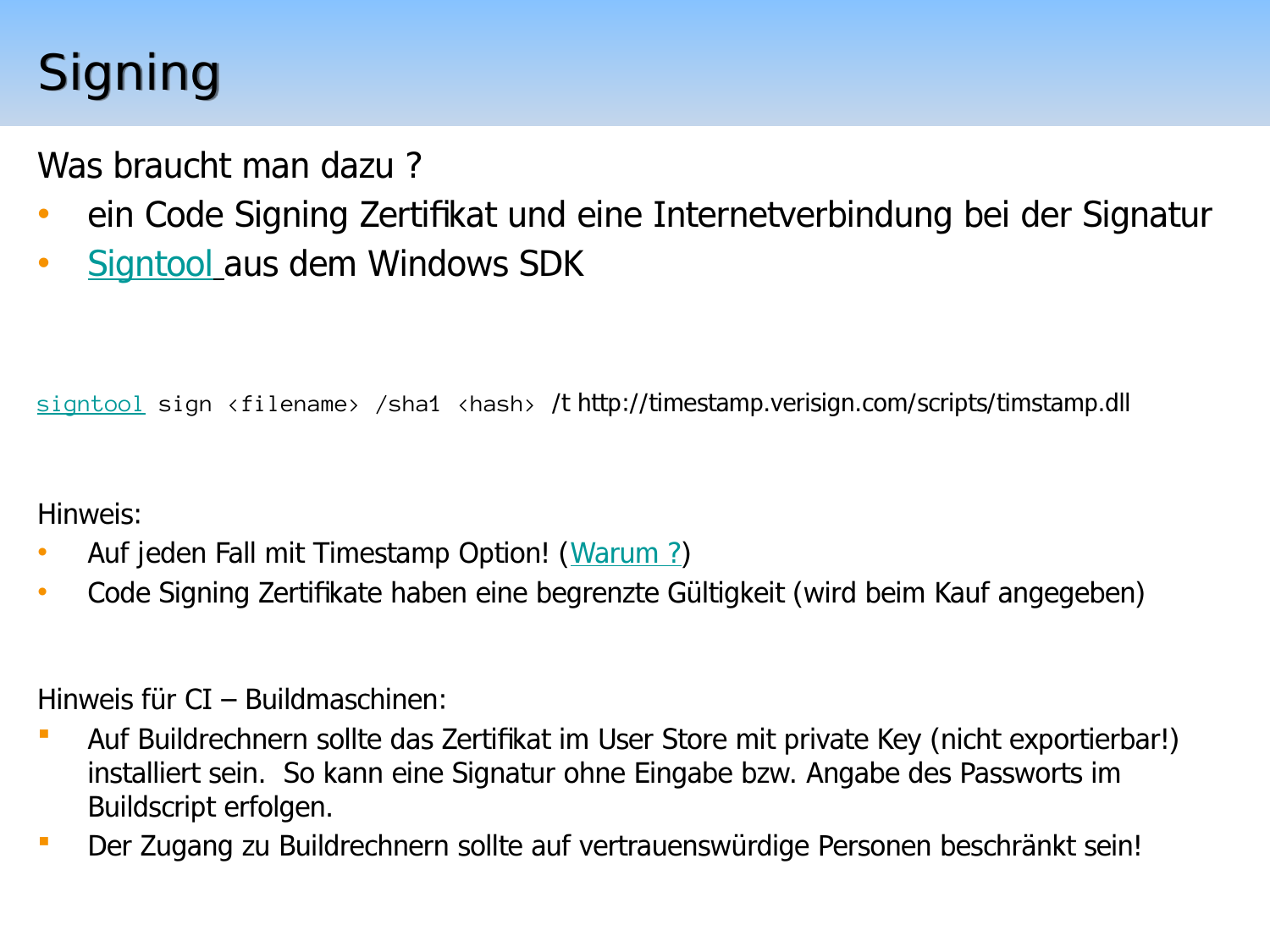

# Signing
Was braucht man dazu ?
ein Code Signing Zertifikat und eine Internetverbindung bei der Signatur
Signtool aus dem Windows SDK

signtool sign <filename> /sha1 <hash> /t http://timestamp.verisign.com/scripts/timstamp.dll

Hinweis:
Auf jeden Fall mit Timestamp Option! (Warum ?)
Code Signing Zertifikate haben eine begrenzte Gültigkeit (wird beim Kauf angegeben)
Hinweis für CI – Buildmaschinen:
Auf Buildrechnern sollte das Zertifikat im User Store mit private Key (nicht exportierbar!) installiert sein.  So kann eine Signatur ohne Eingabe bzw. Angabe des Passworts im Buildscript erfolgen.
Der Zugang zu Buildrechnern sollte auf vertrauenswürdige Personen beschränkt sein!